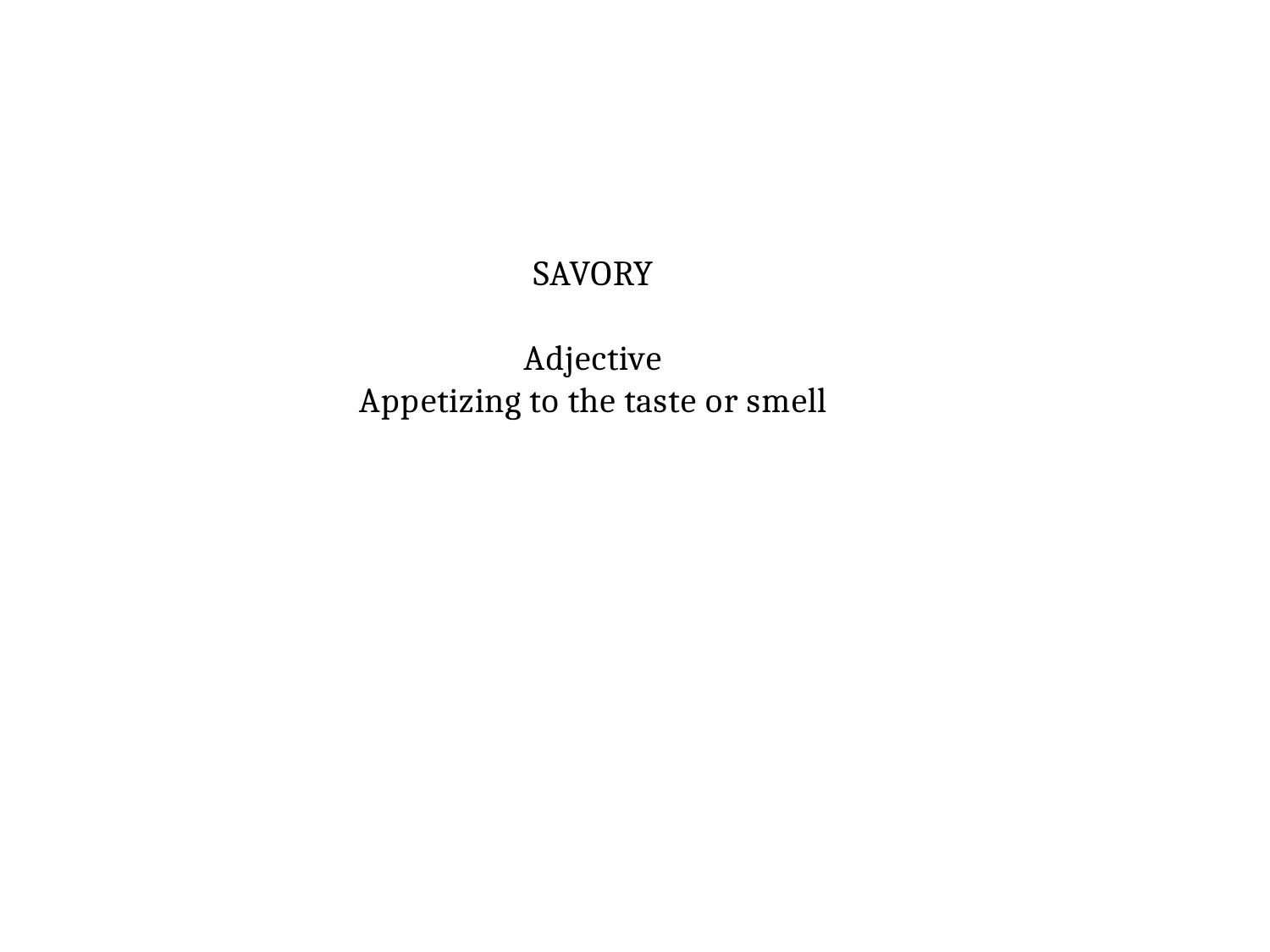

SAVORY

Adjective
Appetizing to the taste or smell